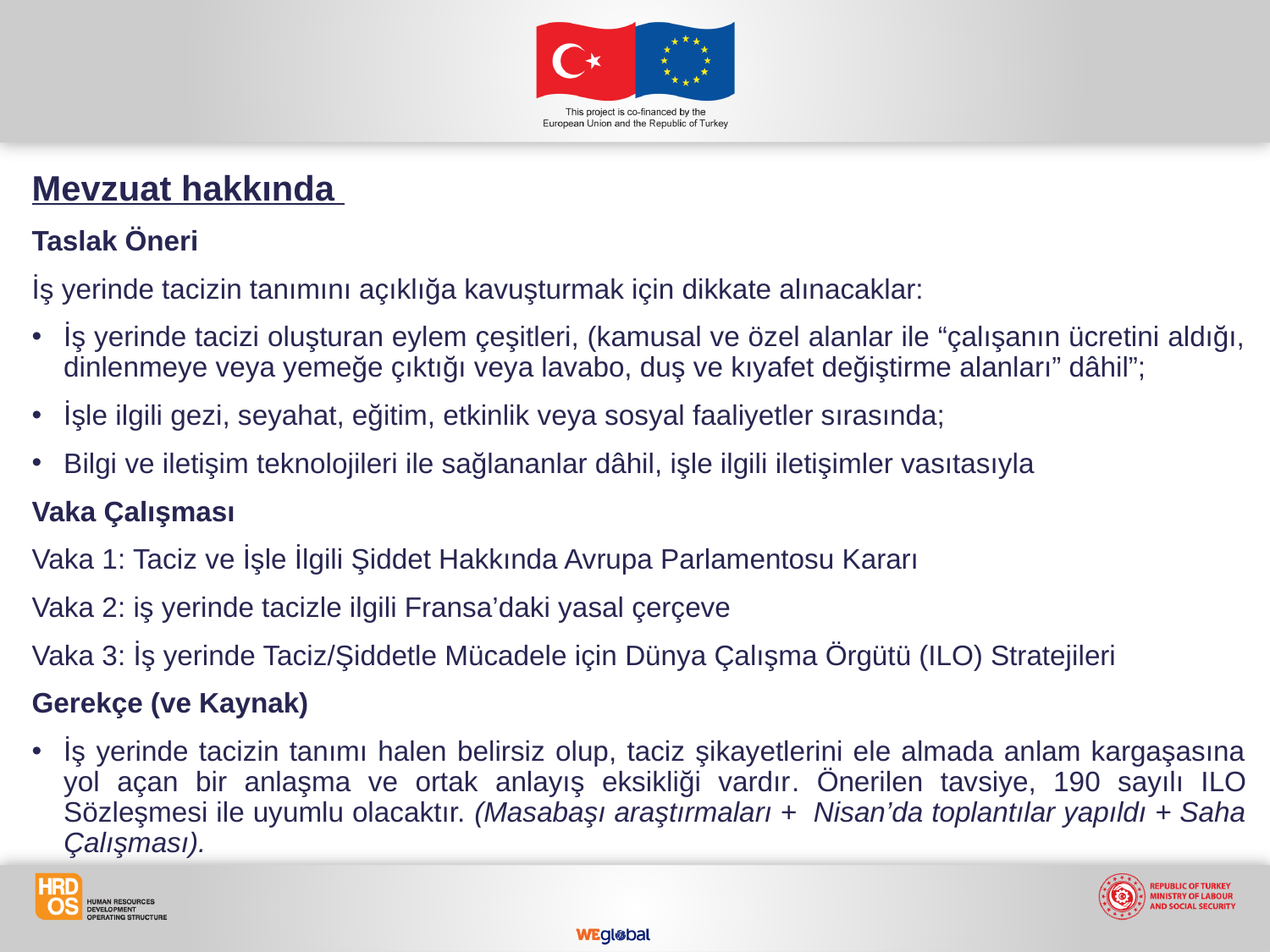

Mevzuat hakkında
Taslak Öneri
İş yerinde tacizin tanımını açıklığa kavuşturmak için dikkate alınacaklar:
İş yerinde tacizi oluşturan eylem çeşitleri, (kamusal ve özel alanlar ile “çalışanın ücretini aldığı, dinlenmeye veya yemeğe çıktığı veya lavabo, duş ve kıyafet değiştirme alanları” dâhil”;
İşle ilgili gezi, seyahat, eğitim, etkinlik veya sosyal faaliyetler sırasında;
Bilgi ve iletişim teknolojileri ile sağlananlar dâhil, işle ilgili iletişimler vasıtasıyla
Vaka Çalışması
Vaka 1: Taciz ve İşle İlgili Şiddet Hakkında Avrupa Parlamentosu Kararı
Vaka 2: iş yerinde tacizle ilgili Fransa’daki yasal çerçeve
Vaka 3: İş yerinde Taciz/Şiddetle Mücadele için Dünya Çalışma Örgütü (ILO) Stratejileri
Gerekçe (ve Kaynak)
İş yerinde tacizin tanımı halen belirsiz olup, taciz şikayetlerini ele almada anlam kargaşasına yol açan bir anlaşma ve ortak anlayış eksikliği vardır. Önerilen tavsiye, 190 sayılı ILO Sözleşmesi ile uyumlu olacaktır. (Masabaşı araştırmaları +  Nisan’da toplantılar yapıldı + Saha Çalışması).